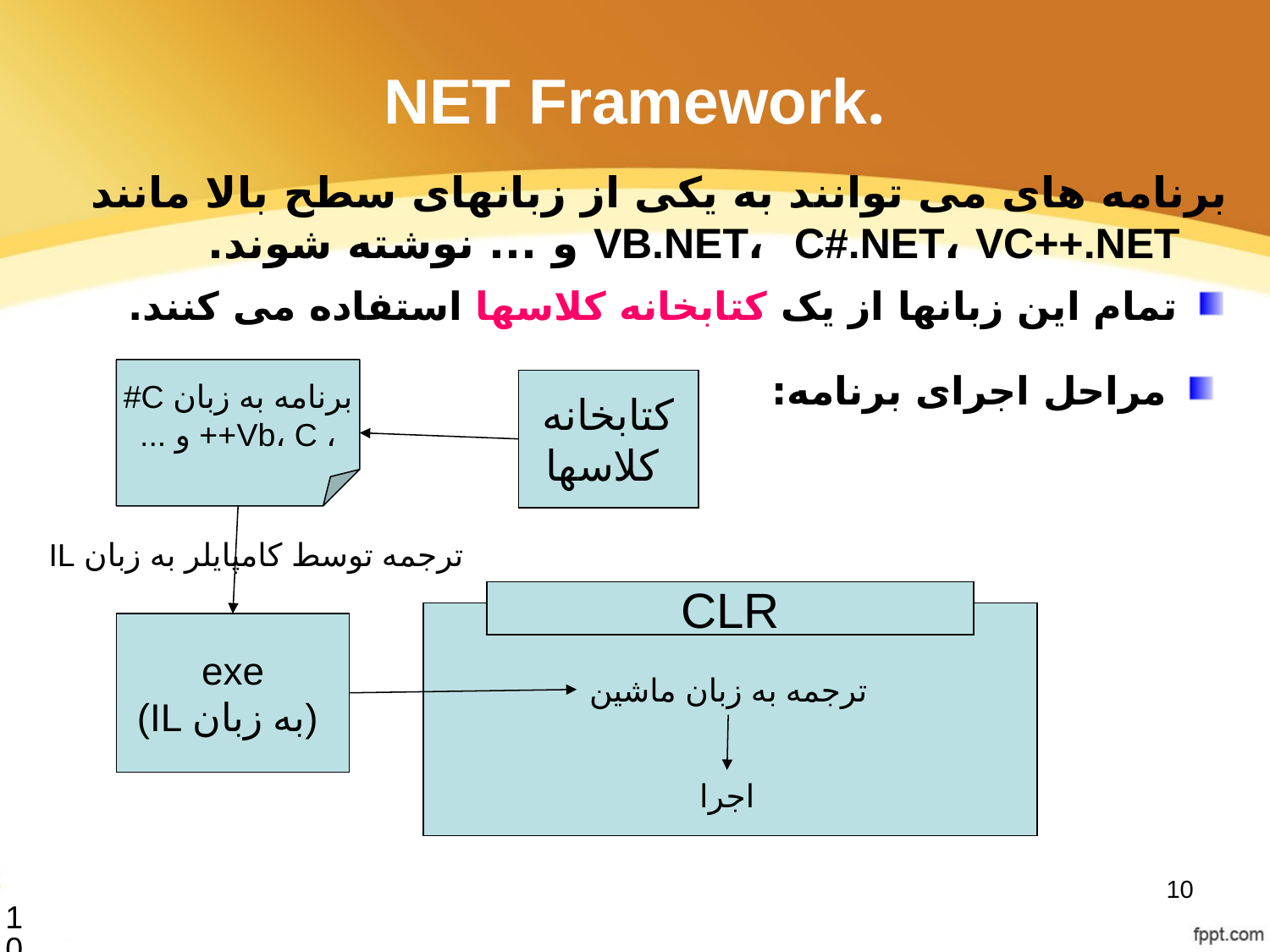

# .NET Framework
برنامه های می توانند به یکی از زبانهای سطح بالا مانند VB.NET،  C#.NET، VC++.NET و ... نوشته شوند.

تمام این زبانها از یک کتابخانه کلاسها استفاده می کنند.

مراحل اجرای برنامه:
برنامه به زبان C#
، Vb، C++ و ...
کتابخانه
 کلاسها
ترجمه توسط کامپایلر به زبان IL
CLR

exe
 (به زبان IL)
ترجمه به زبان ماشین
اجرا
10
10